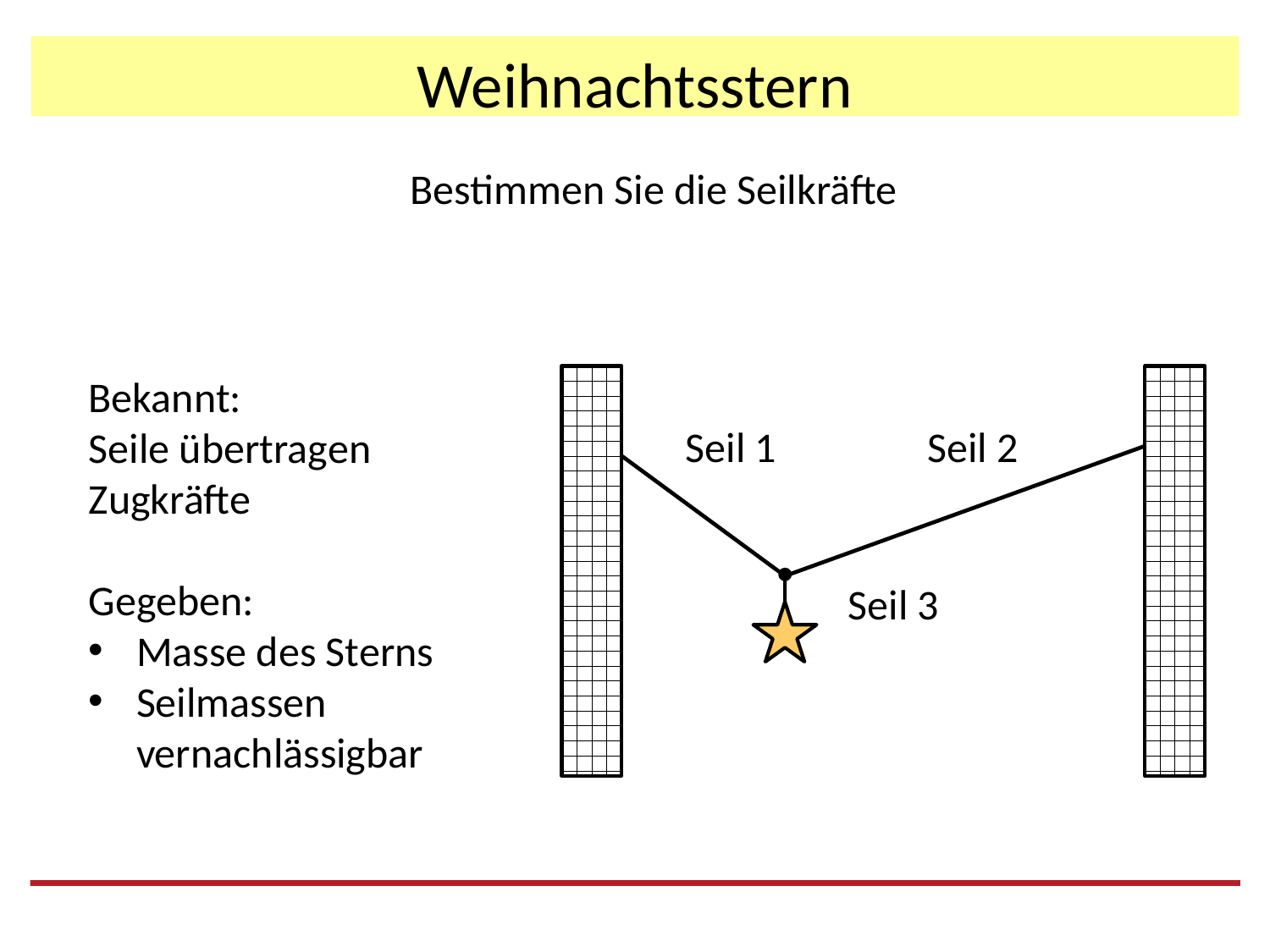

# Weihnachtsstern
Bestimmen Sie die Seilkräfte
Bekannt:
Seile übertragen
Zugkräfte

Gegeben:
Masse des Sterns
Seilmassen
vernachlässigbar

Seil 1
Seil 2

Seil 3